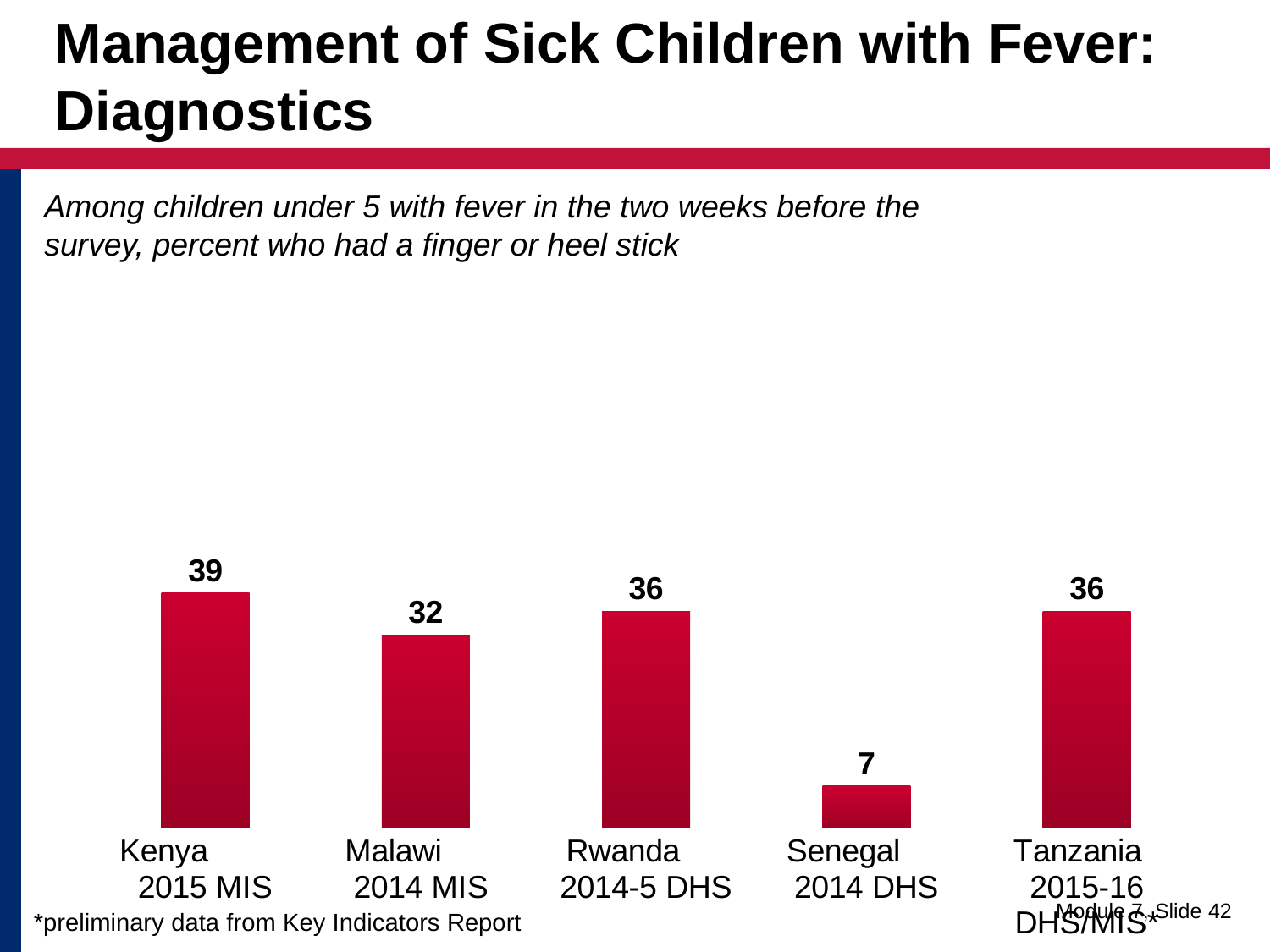

# Management of Sick Children with Fever:  Diagnostics
Among children under 5 with fever in the two weeks before the survey, percent who had a finger or heel stick

### Chart

| Category | Series 1 |
|---|---|
| Kenya          2015 MIS | 39.0 |
| Malawi        2014 MIS  | 32.0 |
| Rwanda      2014-5 DHS | 36.0 |
| Senegal      2014 DHS | 7.0 |
| Tanzania   2015-16 DHS/MIS* | 36.0 |
Module 7, Slide 42
*preliminary data from Key Indicators Report